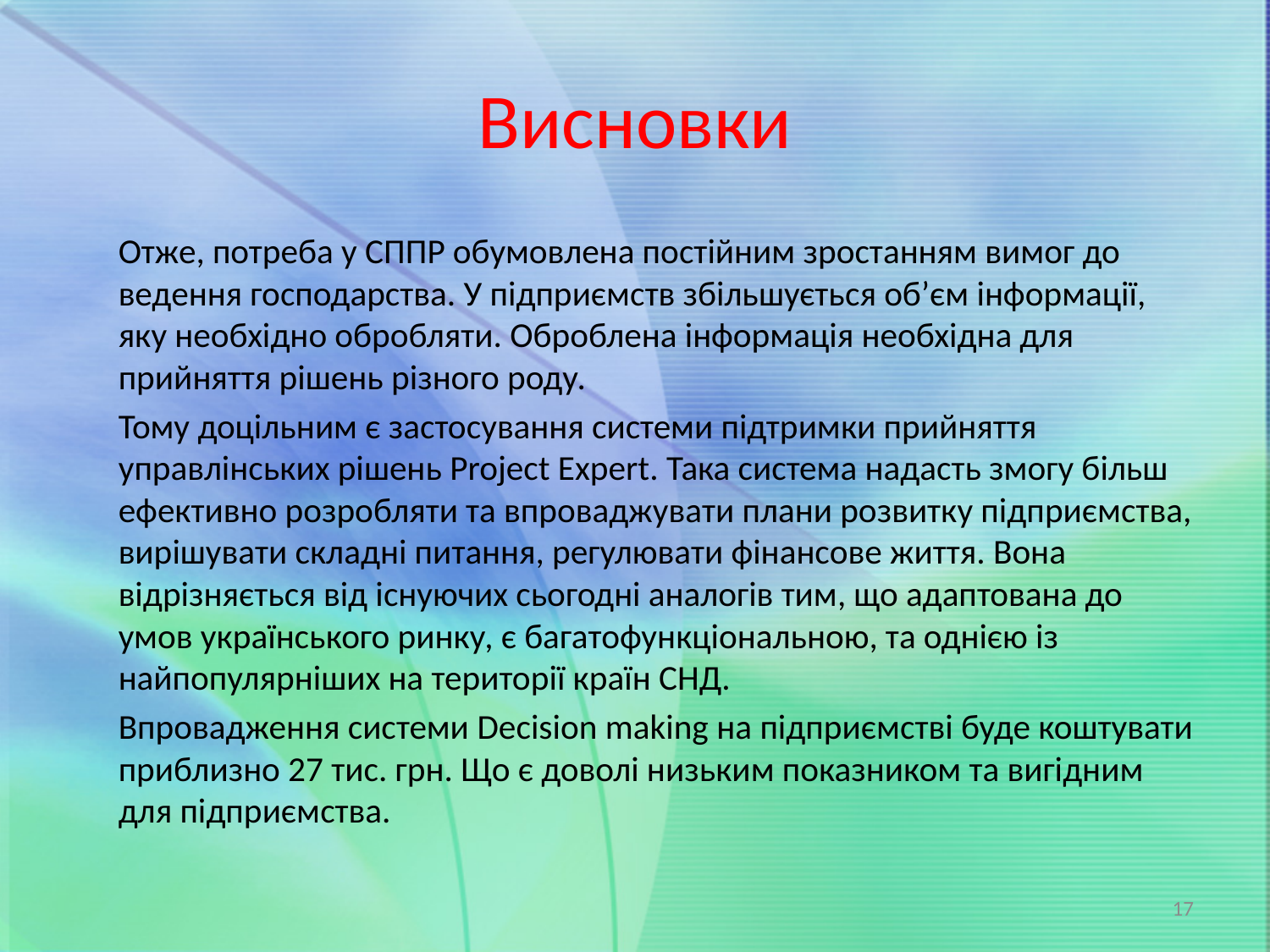

# Висновки
		Отже, потреба у СППР обумовлена постійним зростанням вимог до ведення господарства. У підприємств збільшується об’єм інформації, яку необхідно обробляти. Оброблена інформація необхідна для прийняття рішень різного роду.
		Тому доцільним є застосування системи підтримки прийняття управлінських рішень Project Expert. Така система надасть змогу більш ефективно розробляти та впроваджувати плани розвитку підприємства, вирішувати складні питання, регулювати фінансове життя. Вона відрізняється від існуючих сьогодні аналогів тим, що адаптована до умов українського ринку, є багатофункціональною, та однією із найпопулярніших на території країн СНД.
		Впровадження системи Decision making на підприємстві буде коштувати приблизно 27 тис. грн. Що є доволі низьким показником та вигідним для підприємства.

17